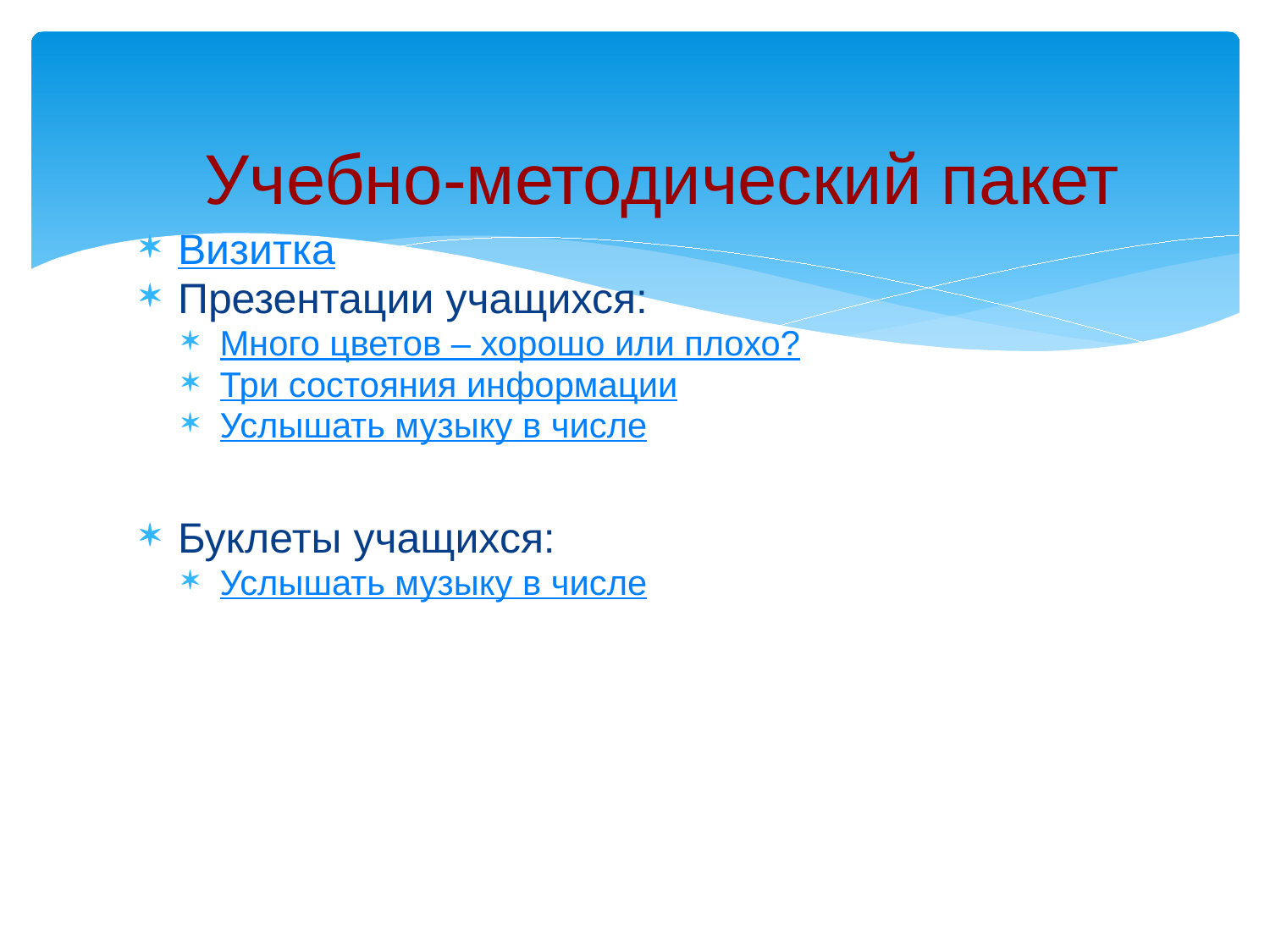

# Учебно-методический пакет
Визитка
Презентации учащихся:
Много цветов – хорошо или плохо?
Три состояния информации
Услышать музыку в числе

Буклеты учащихся:
Услышать музыку в числе